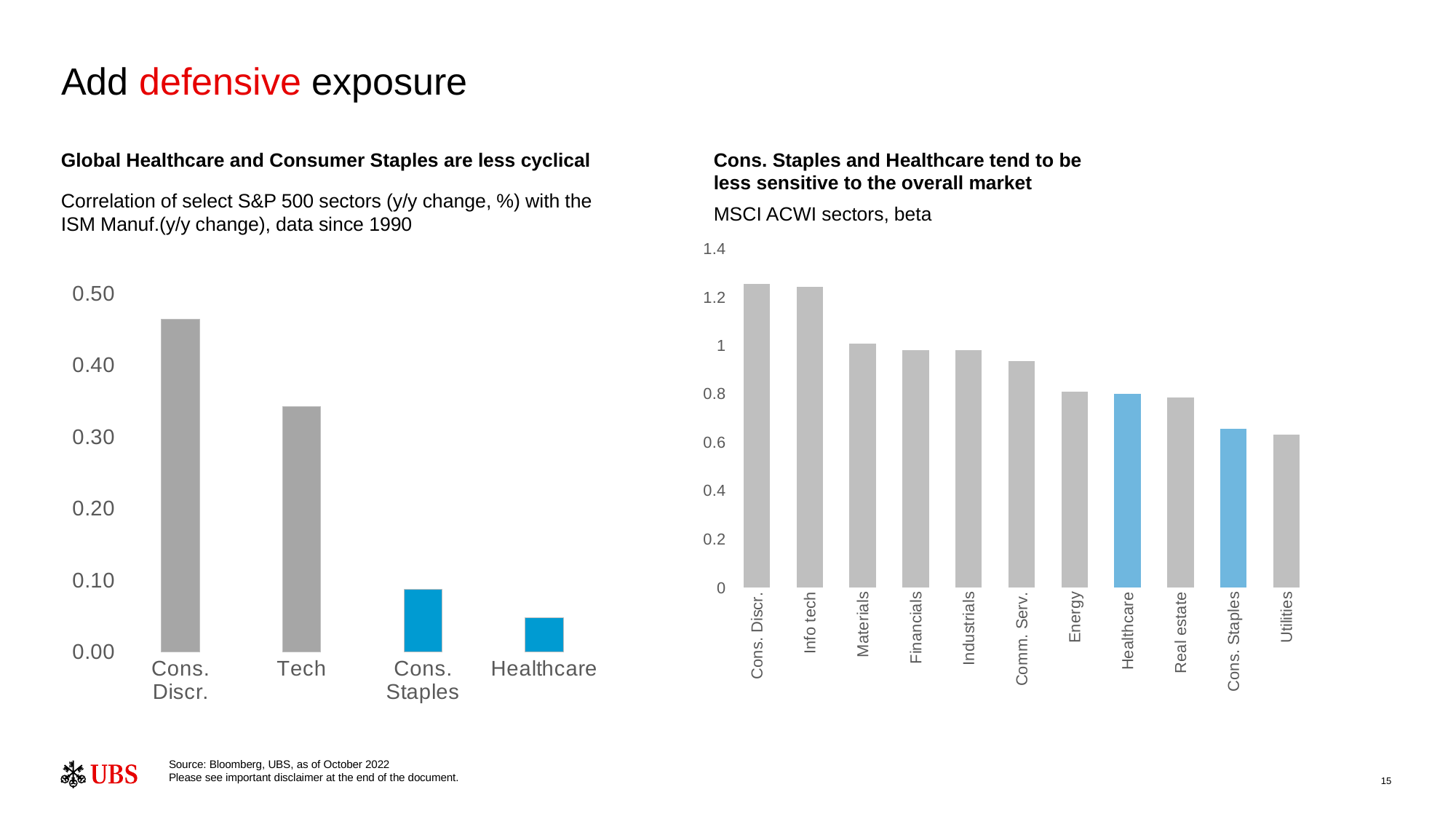

# Add defensive exposure
Cons. Staples and Healthcare tend to be less sensitive to the overall market
MSCI ACWI sectors, beta
Global Healthcare and Consumer Staples are less cyclical
Correlation of select S&P 500 sectors (y/y change, %) with the ISM Manuf.(y/y change), data since 1990

### Chart

| Category |  |
|---|---|
| Cons. Discr. | 1.254 |
| Info tech | 1.244 |
| Materials | 1.008 |
| Financials | 0.981 |
| Industrials | 0.98 |
| Comm. Serv. | 0.937 |
| Energy | 0.81 |
| Healthcare | 0.801 |
| Real estate | 0.784 |
| Cons. Staples | 0.655 |
| Utilities | 0.632 |

### Chart

| Category |  |
|---|---|
| Cons. Discr. | 0.4642216022781899 |
| Tech | 0.3420788401367154 |
| Cons. Staples | 0.0874418158088627 |
| Healthcare | 0.04808584966064095 |
Source: Bloomberg, UBS, as of October 2022
Please see important disclaimer at the end of the document.